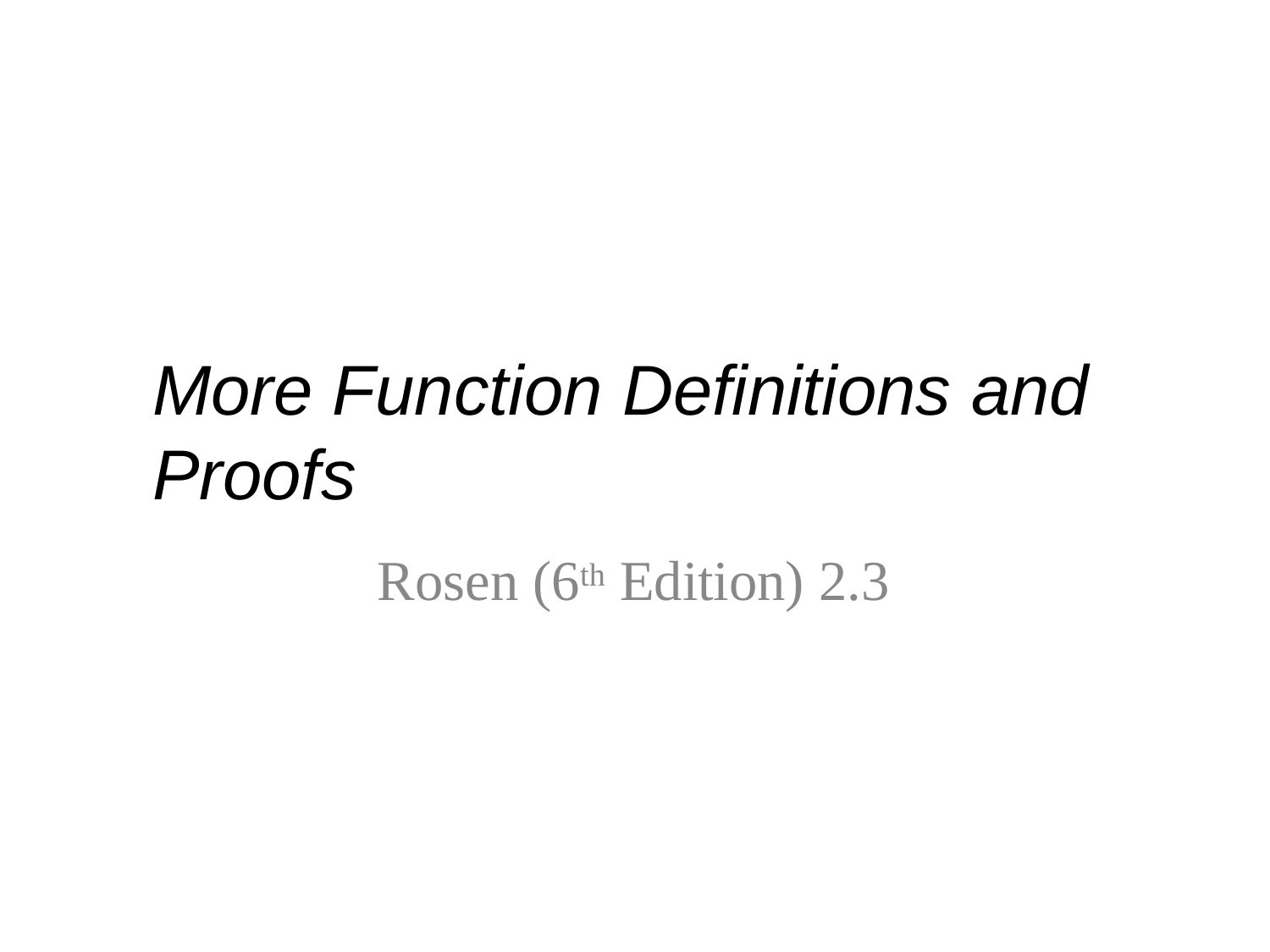

More Function Definitions and Proofs
Rosen (6th Edition) 2.3